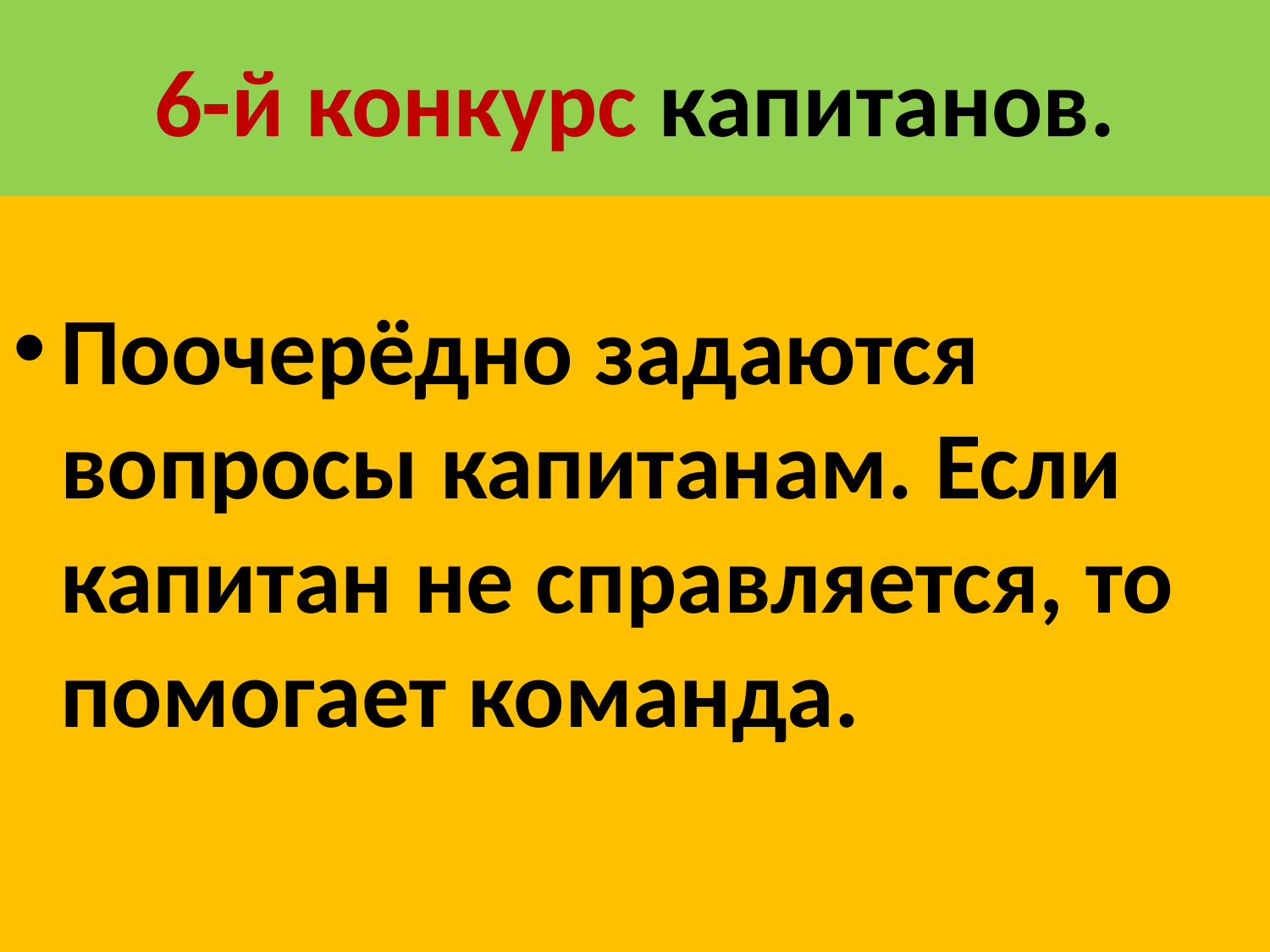

# 6-й конкурс капитанов.

Поочерёдно задаются вопросы капитанам. Если капитан не справляется, то помогает команда.